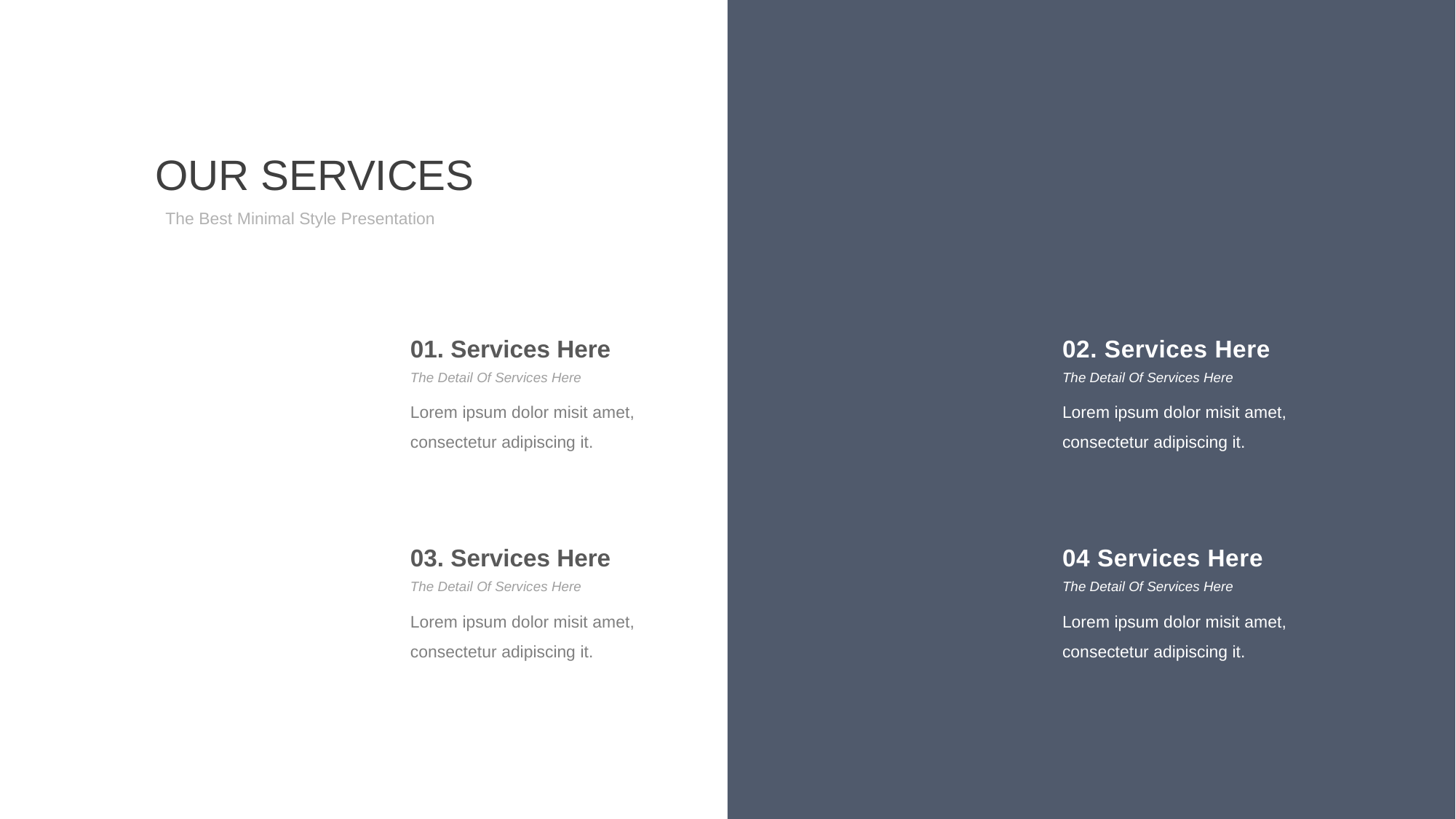

OUR SERVICES
The Best Minimal Style Presentation

01. Services Here
02. Services Here
The Detail Of Services Here
The Detail Of Services Here
Lorem ipsum dolor misit amet, consectetur adipiscing it.
Lorem ipsum dolor misit amet, consectetur adipiscing it.

03. Services Here
04 Services Here
The Detail Of Services Here
The Detail Of Services Here
Lorem ipsum dolor misit amet, consectetur adipiscing it.
Lorem ipsum dolor misit amet, consectetur adipiscing it.